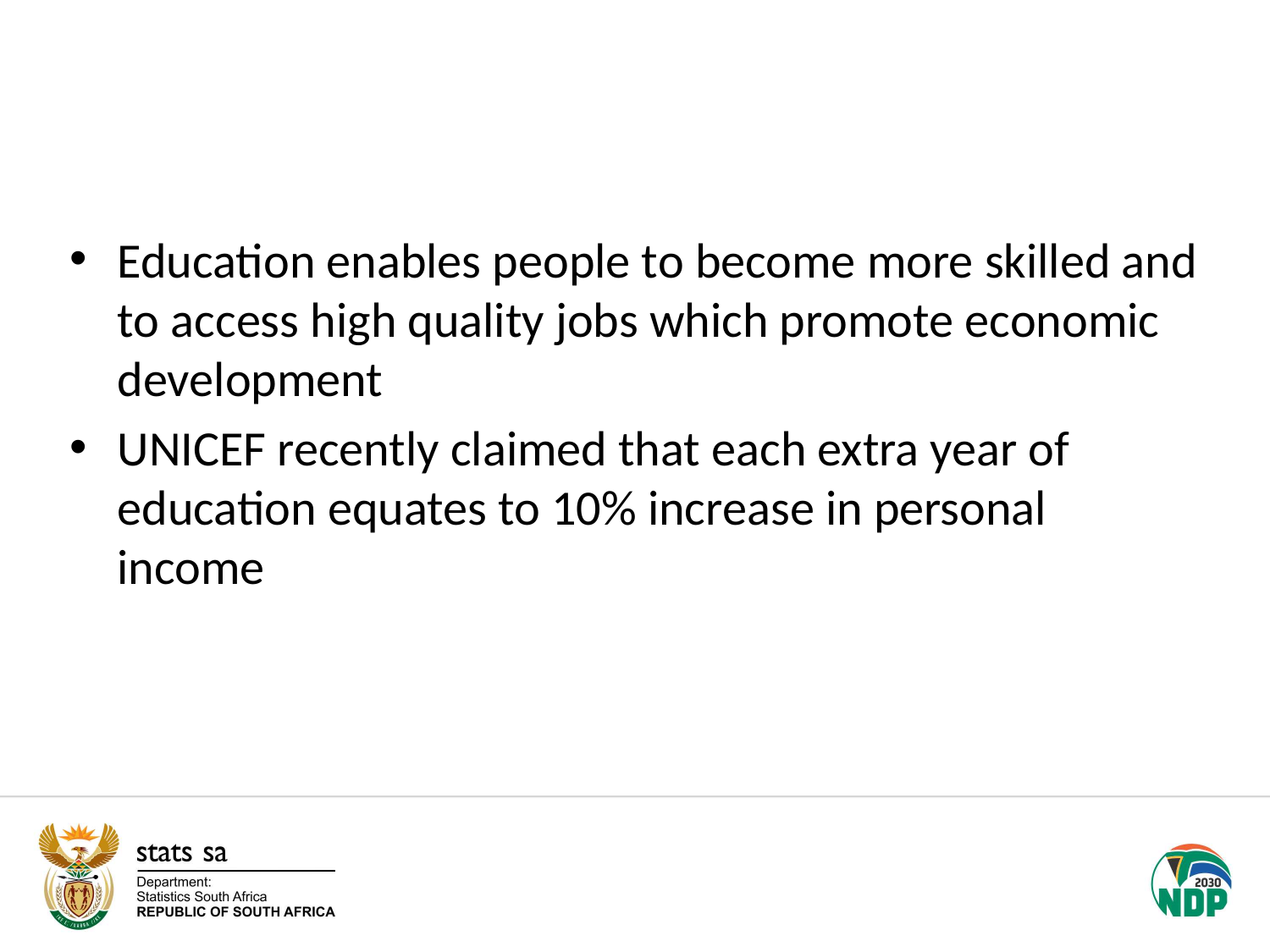

#
Education enables people to become more skilled and to access high quality jobs which promote economic development
UNICEF recently claimed that each extra year of education equates to 10% increase in personal income